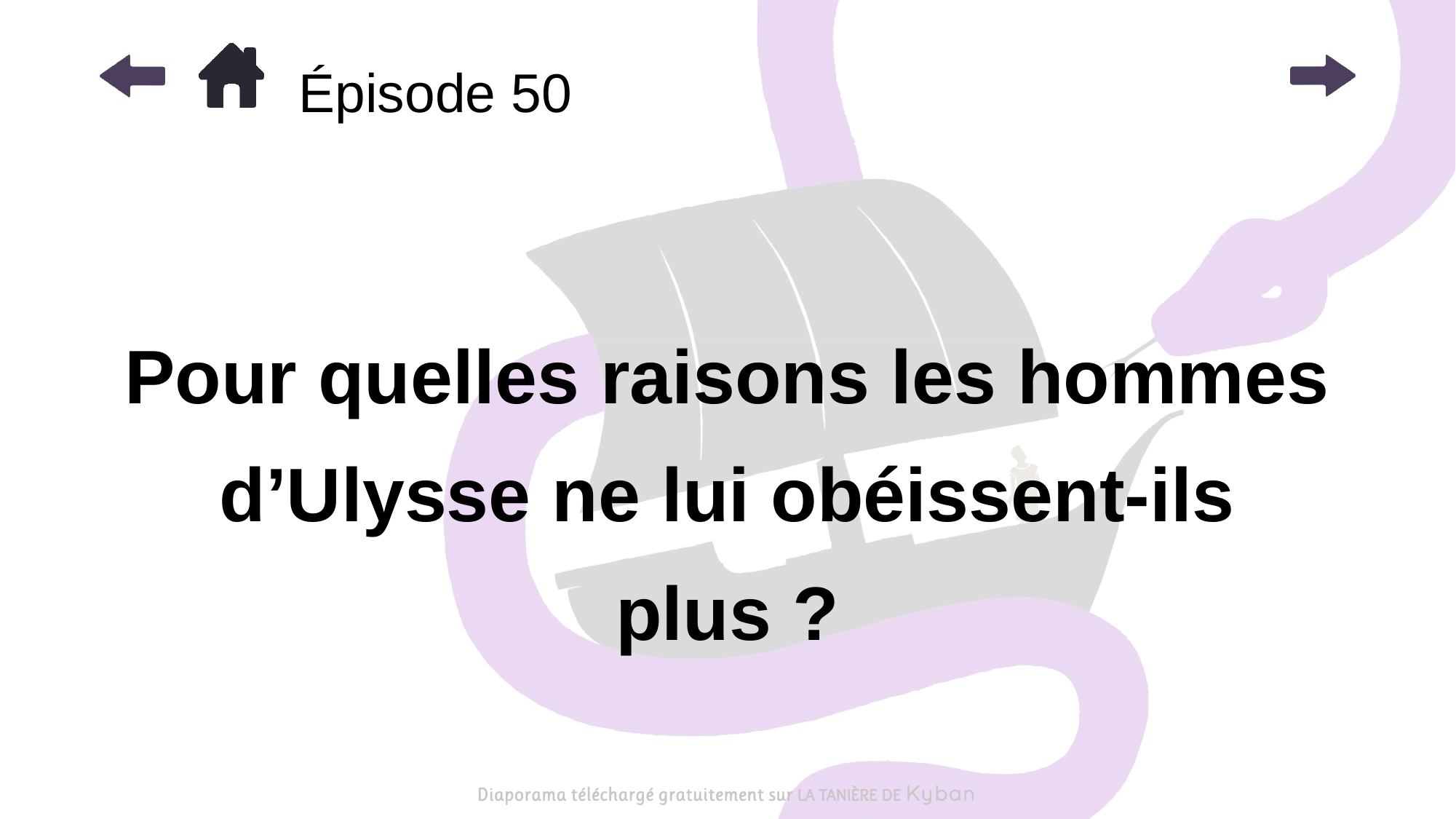

# Épisode 50
Pour quelles raisons les hommes d’Ulysse ne lui obéissent-ils plus ?